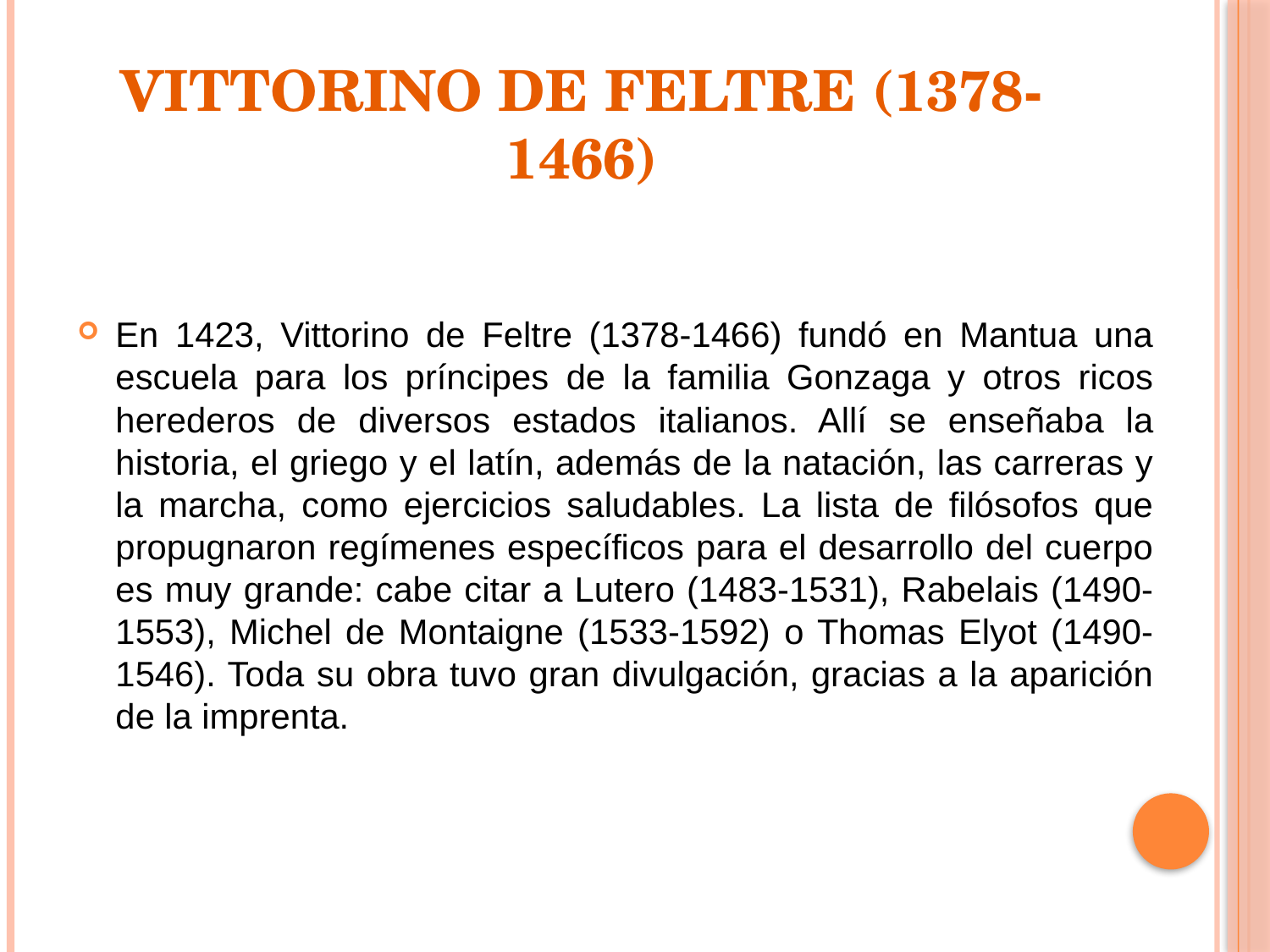

# Vittorino de Feltre (1378-1466)
En 1423, Vittorino de Feltre (1378-1466) fundó en Mantua una escuela para los príncipes de la familia Gonzaga y otros ricos herederos de diversos estados italianos. Allí se enseñaba la historia, el griego y el latín, además de la natación, las carreras y la marcha, como ejercicios saludables. La lista de filósofos que propugnaron regímenes específicos para el desarrollo del cuerpo es muy grande: cabe citar a Lutero (1483-1531), Rabelais (1490-1553), Michel de Montaigne (1533-1592) o Thomas Elyot (1490-1546). Toda su obra tuvo gran divulgación, gracias a la aparición de la imprenta.